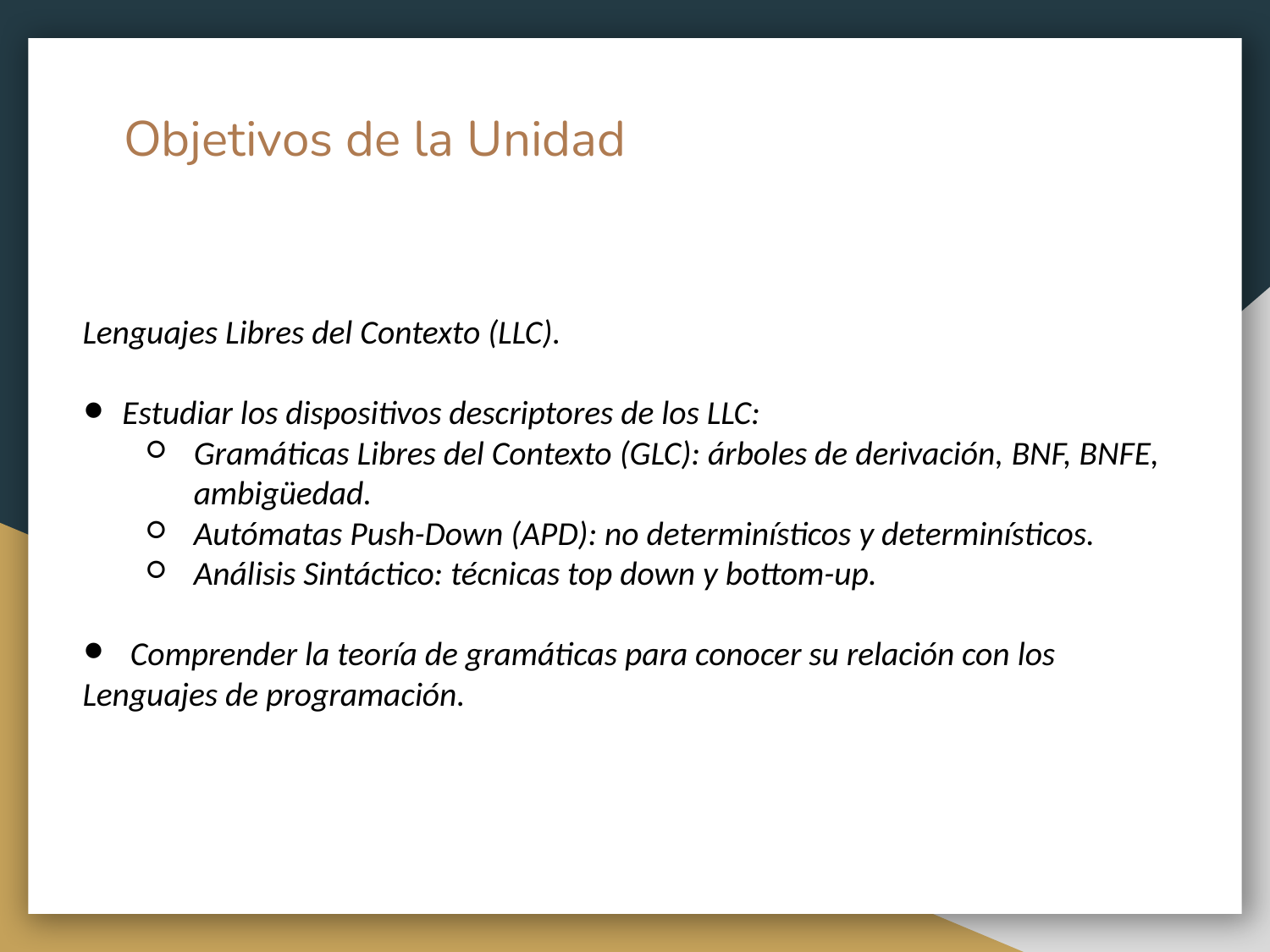

# Objetivos de la Unidad
Siguiendo con la Jerarquía de Chomsky, abordar el estudio de los
Lenguajes Libres del Contexto (LLC).

Estudiar los dispositivos descriptores de los LLC:
Gramáticas Libres del Contexto (GLC): árboles de derivación, BNF, BNFE, ambigüedad.
Autómatas Push-Down (APD): no determinísticos y determinísticos.
Análisis Sintáctico: técnicas top down y bottom-up.

Comprender la teoría de gramáticas para conocer su relación con los
Lenguajes de programación.